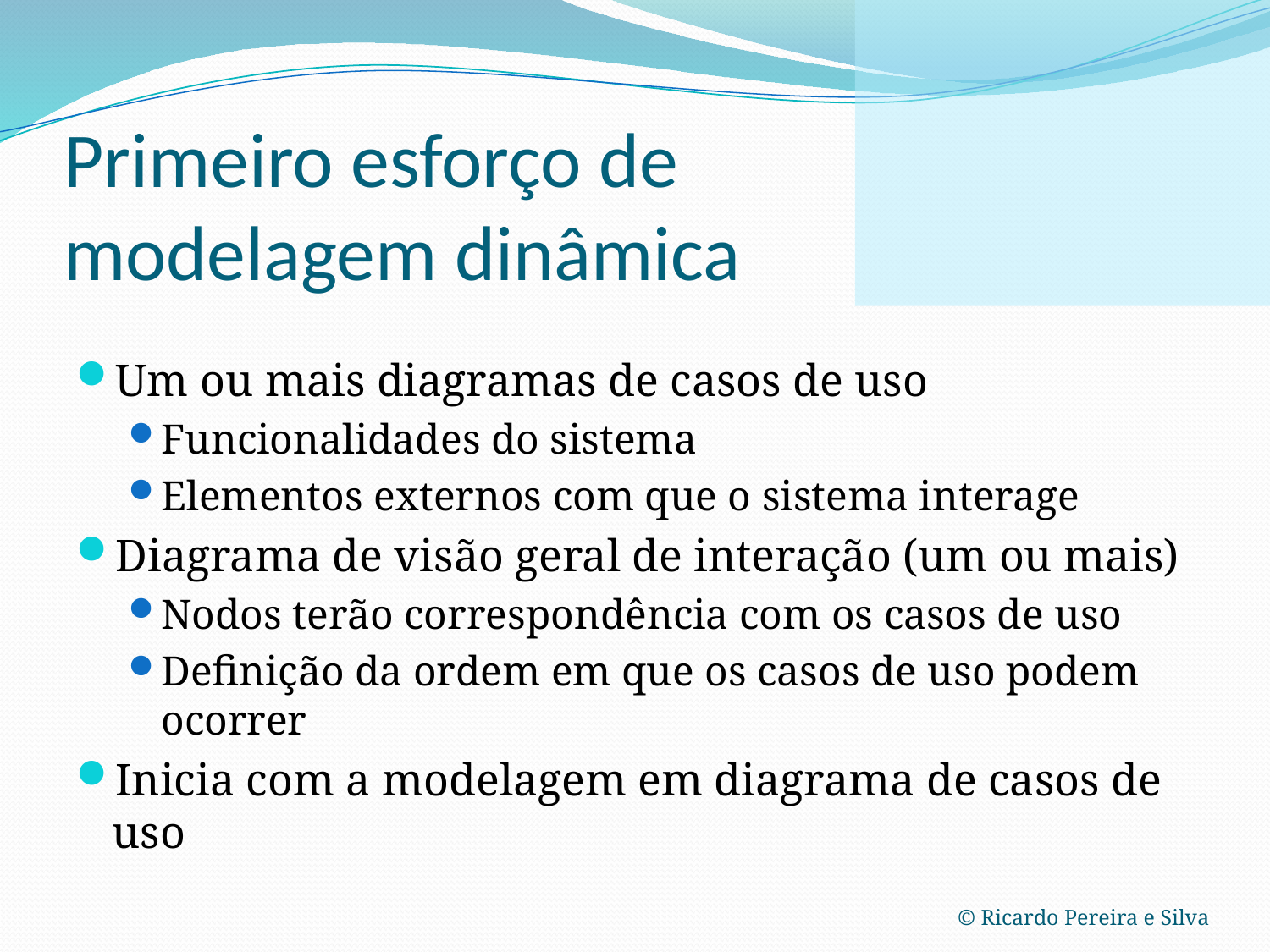

# Primeiro esforço de modelagem dinâmica
Um ou mais diagramas de casos de uso
Funcionalidades do sistema
Elementos externos com que o sistema interage
Diagrama de visão geral de interação (um ou mais)
Nodos terão correspondência com os casos de uso
Definição da ordem em que os casos de uso podem ocorrer
Inicia com a modelagem em diagrama de casos de uso
© Ricardo Pereira e Silva